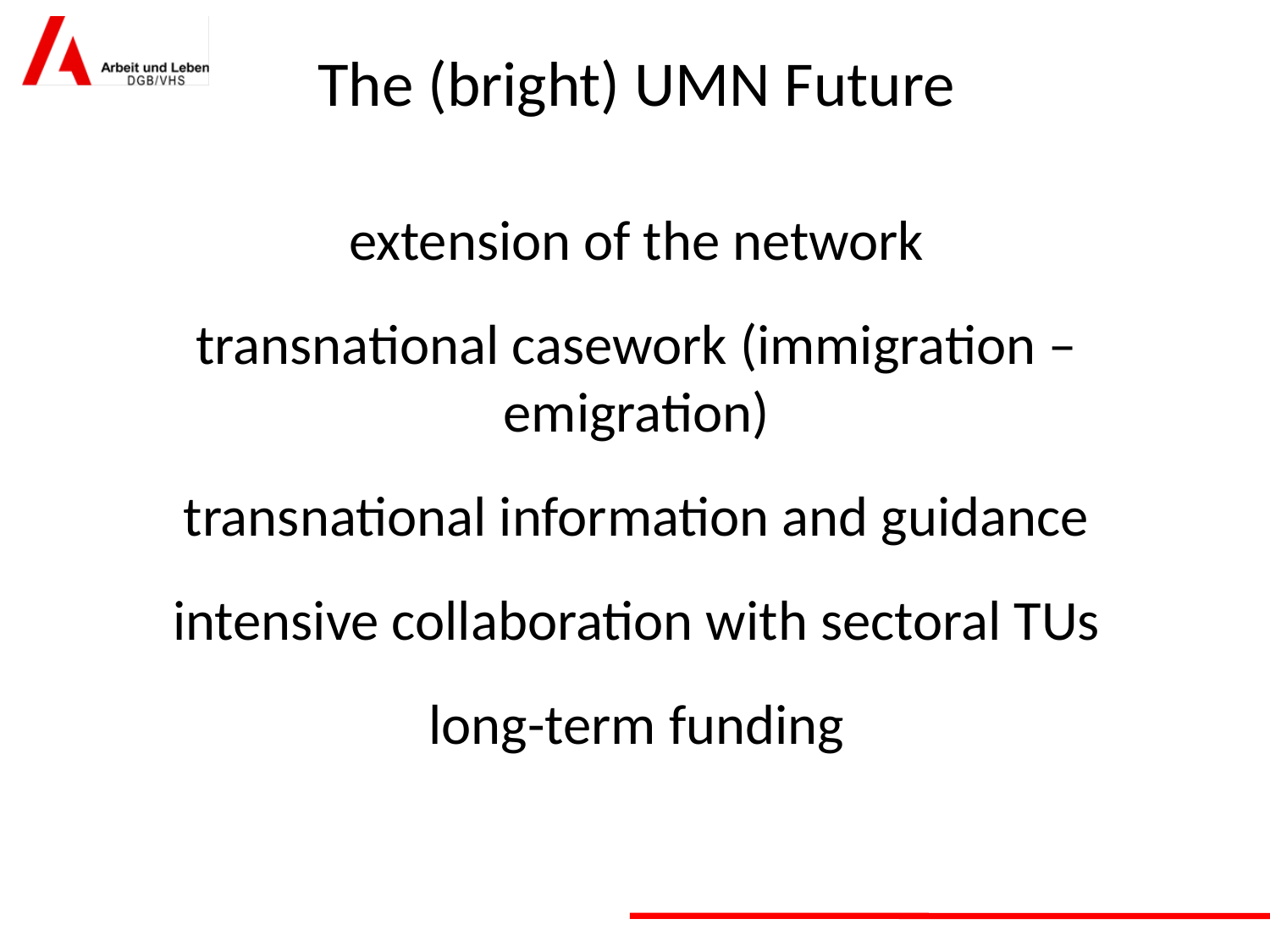

# The (bright) UMN Future
extension of the network
transnational casework (immigration – emigration)
transnational information and guidance
intensive collaboration with sectoral TUs
long-term funding